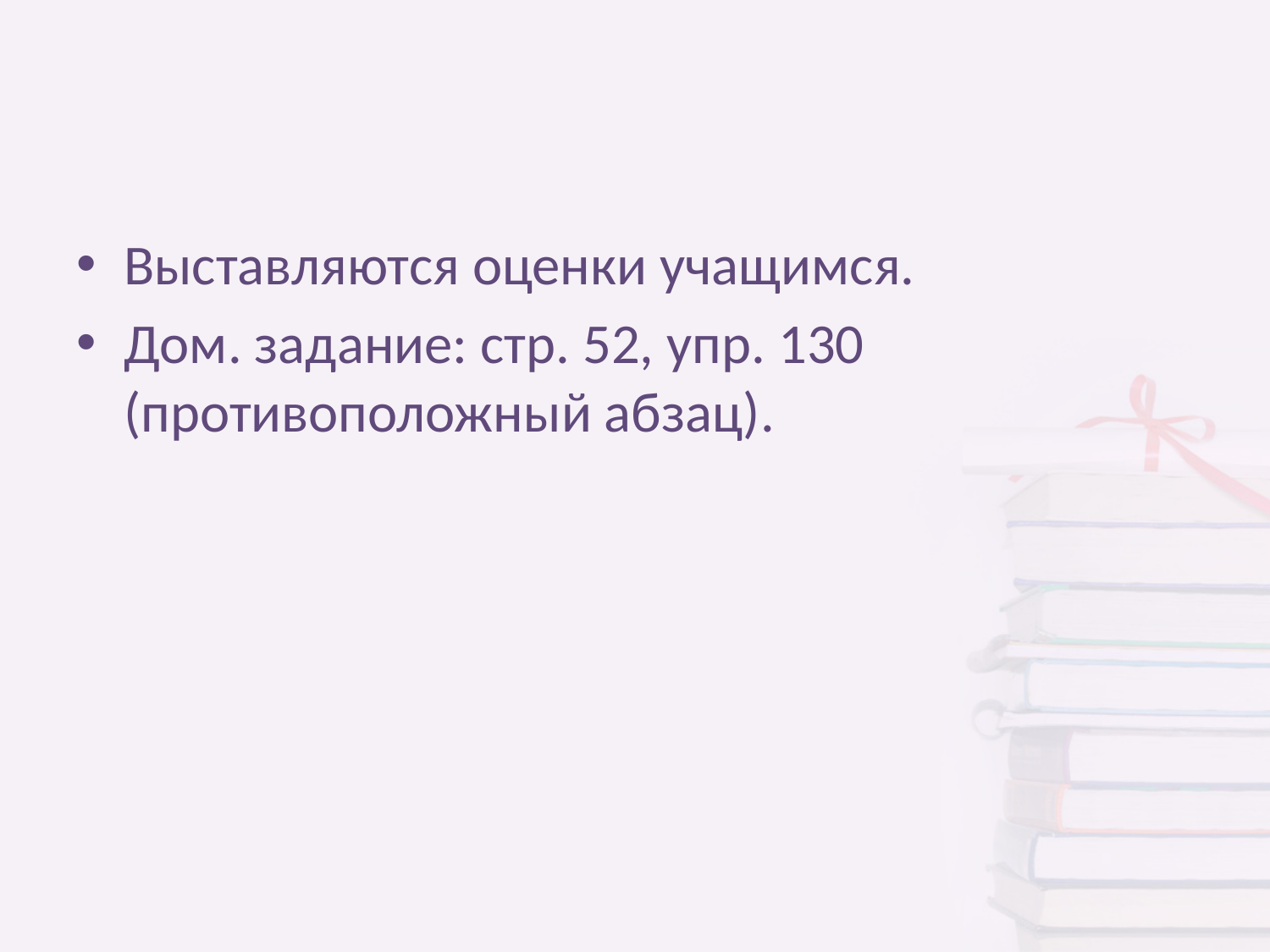

Выставляются оценки учащимся.
Дом. задание: стр. 52, упр. 130  (противоположный абзац).